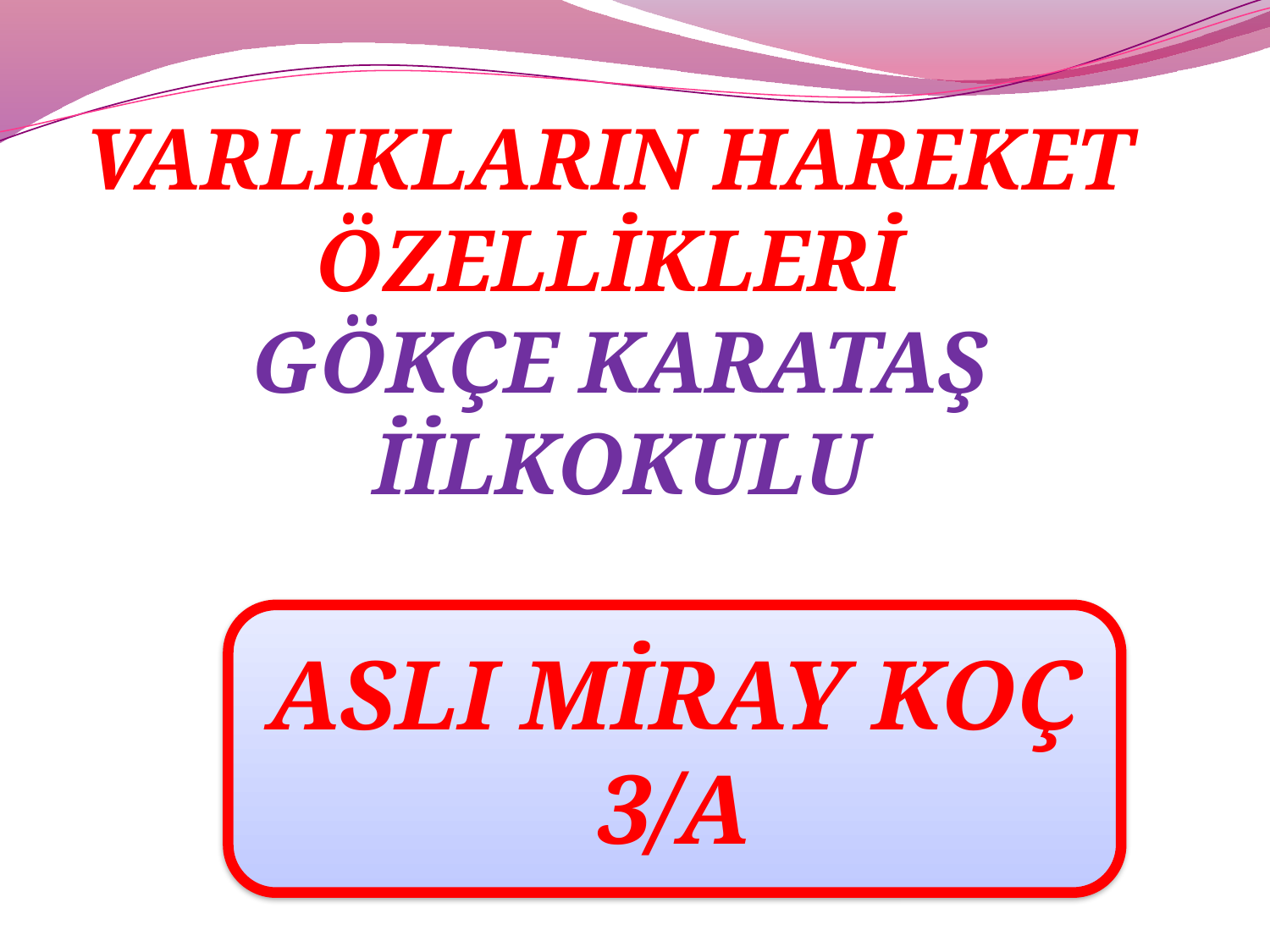

VARLIKLARIN HAREKET
ÖZELLİKLERİ
GÖKÇE KARATAŞ İİLKOKULU
ASLI MİRAY KOÇ
3/A